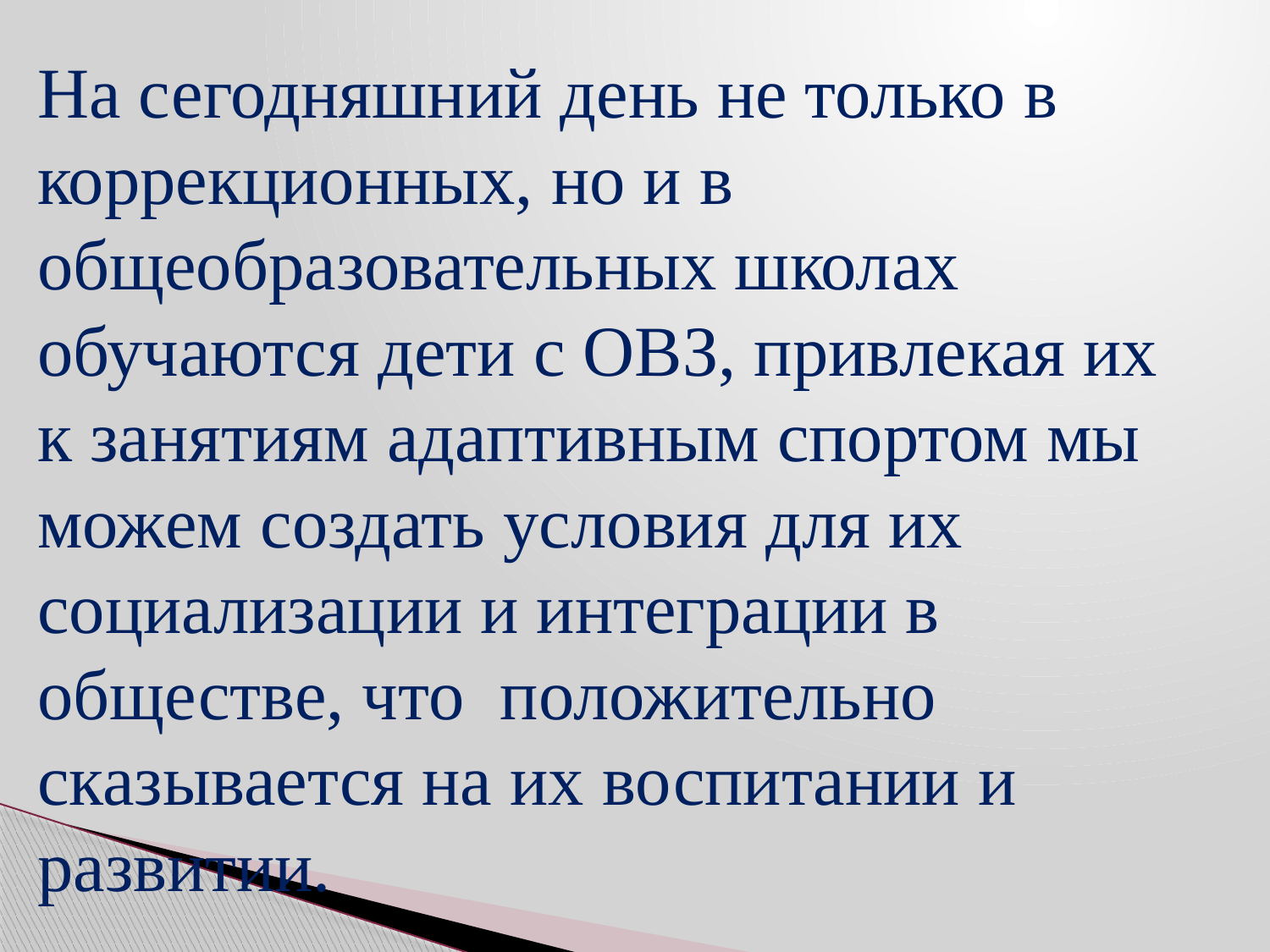

# На сегодняшний день не только в коррекционных, но и в  общеобразовательных школах обучаются дети с ОВЗ, привлекая их к занятиям адаптивным спортом мы можем создать условия для их социализации и интеграции в обществе, что  положительно сказывается на их воспитании и развитии.